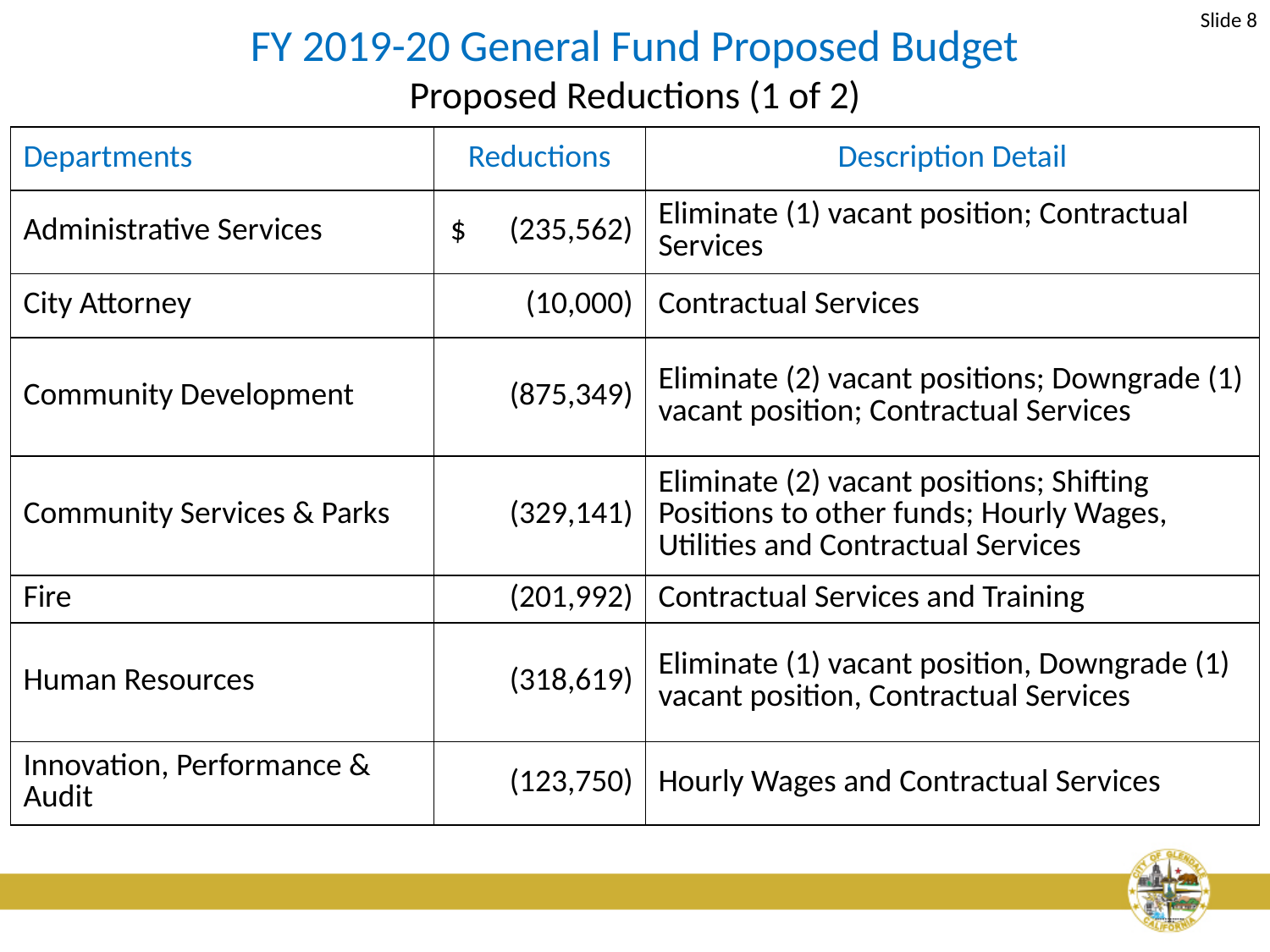

Slide 8
# FY 2019-20 General Fund Proposed Budget Proposed Reductions (1 of 2)
| Departments | Reductions | Description Detail |
| --- | --- | --- |
| Administrative Services | $ (235,562) | Eliminate (1) vacant position; Contractual Services |
| City Attorney | (10,000) | Contractual Services |
| Community Development | (875,349) | Eliminate (2) vacant positions; Downgrade (1) vacant position; Contractual Services |
| Community Services & Parks | (329,141) | Eliminate (2) vacant positions; Shifting Positions to other funds; Hourly Wages, Utilities and Contractual Services |
| Fire | (201,992) | Contractual Services and Training |
| Human Resources | (318,619) | Eliminate (1) vacant position, Downgrade (1) vacant position, Contractual Services |
| Innovation, Performance & Audit | (123,750) | Hourly Wages and Contractual Services |